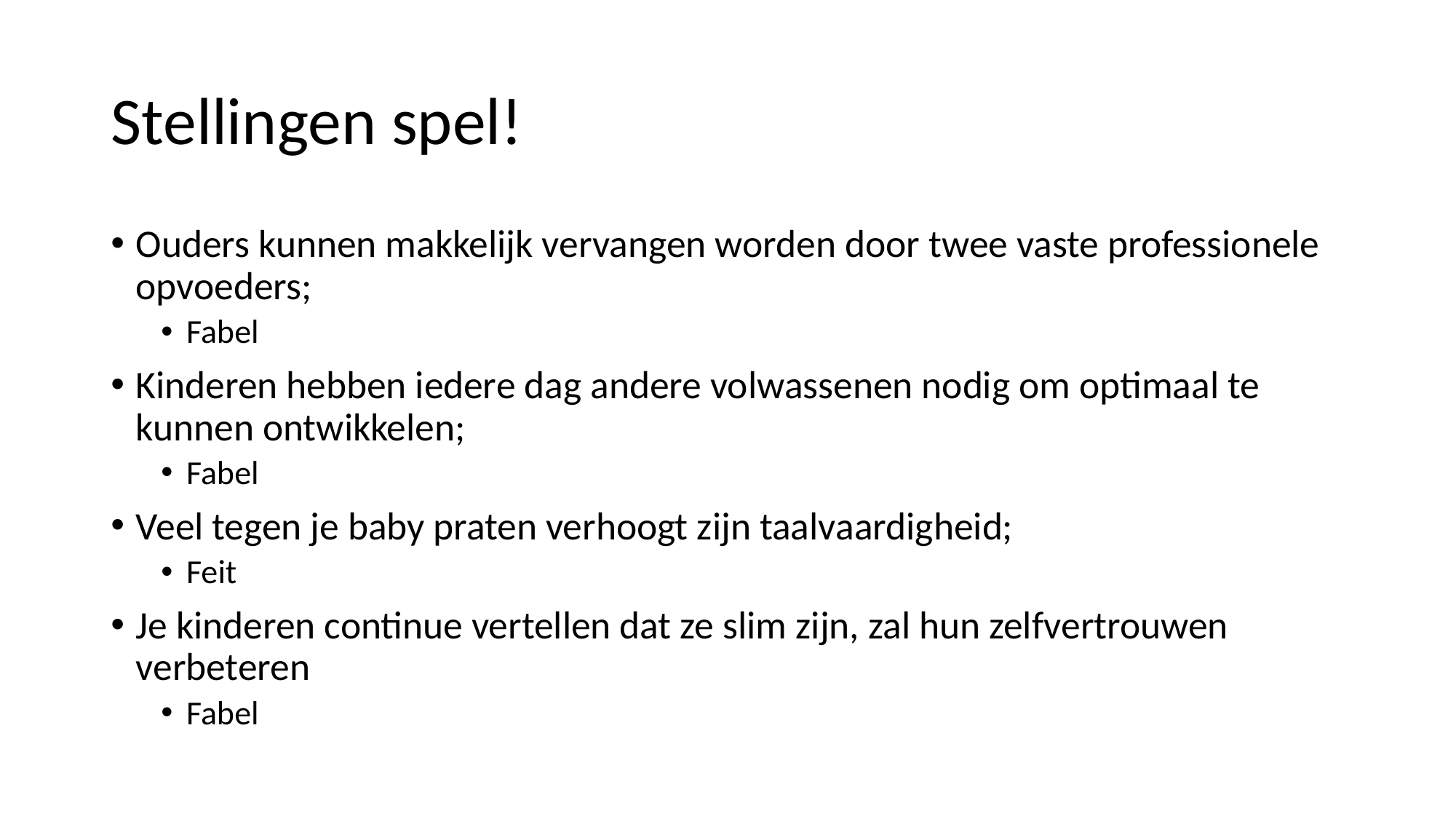

# Stellingen spel!
Ouders kunnen makkelijk vervangen worden door twee vaste professionele opvoeders;
Fabel
Kinderen hebben iedere dag andere volwassenen nodig om optimaal te kunnen ontwikkelen;
Fabel
Veel tegen je baby praten verhoogt zijn taalvaardigheid;
Feit
Je kinderen continue vertellen dat ze slim zijn, zal hun zelfvertrouwen verbeteren
Fabel